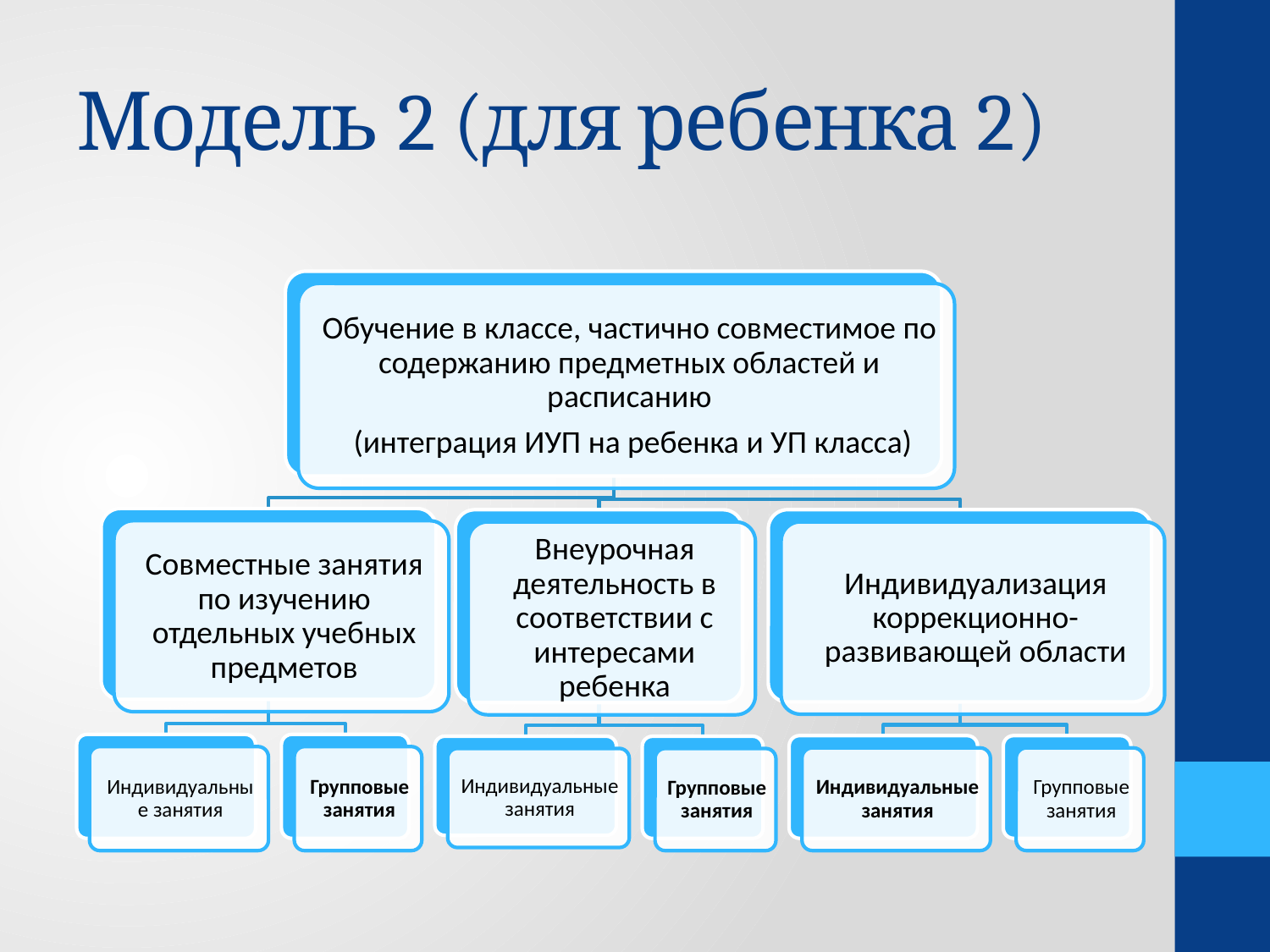

# Модель 2 (для ребенка 2)
Обучение в классе, частично совместимое по содержанию предметных областей и расписанию
 (интеграция ИУП на ребенка и УП класса)
Совместные занятия по изучению отдельных учебных предметов
Индивидуальные занятия
Групповые занятия
Внеурочная деятельность в соответствии с интересами ребенка
Индивидуальные занятия
Групповые занятия
Индивидуализация коррекционно-развивающей области
Индивидуальные занятия
Групповые занятия